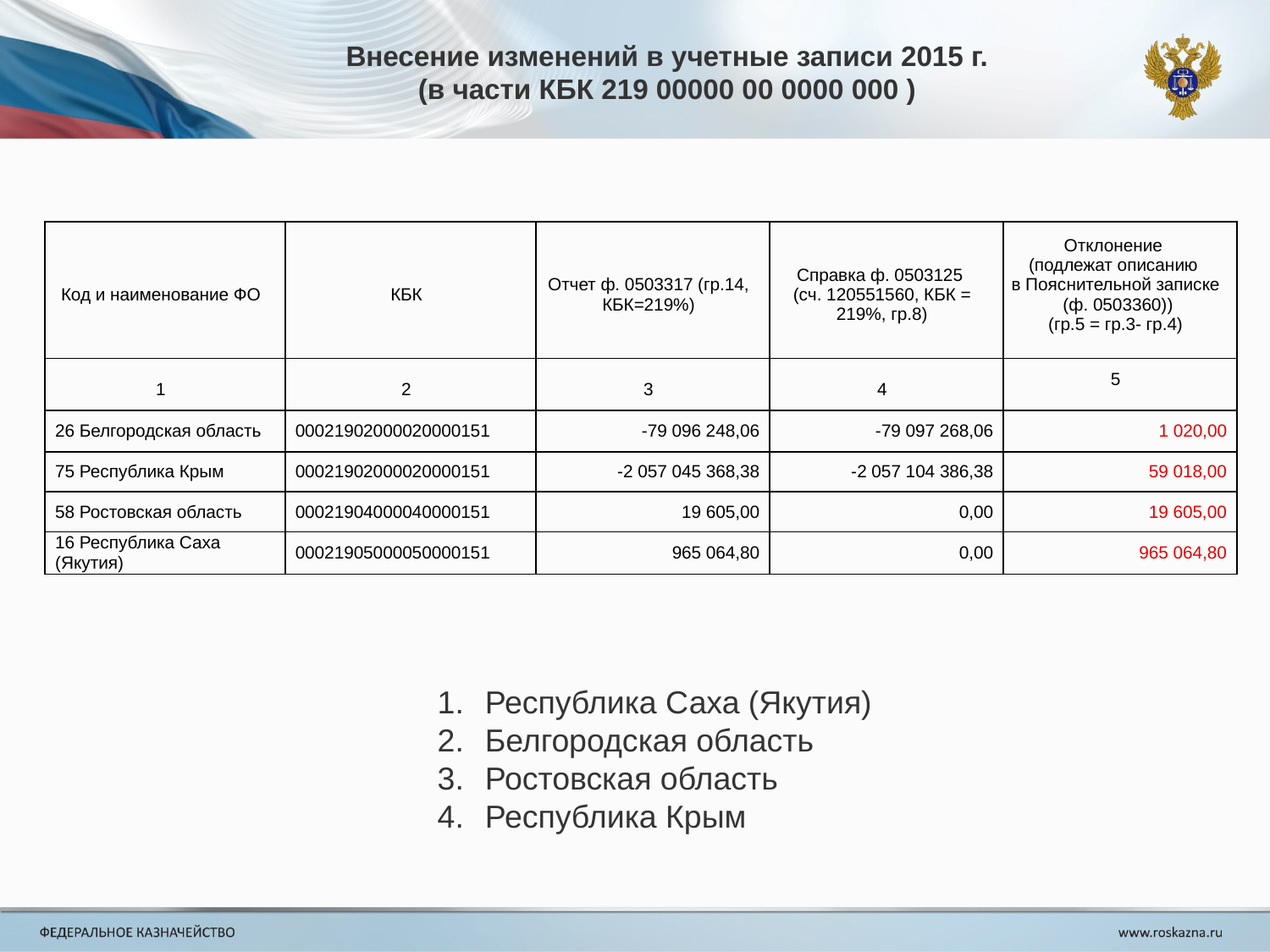

Внесение изменений в учетные записи 2015 г.
(в части КБК 219 00000 00 0000 000 )
| Код и наименование ФО | КБК | Отчет ф. 0503317 (гр.14, КБК=219%) | Справка ф. 0503125 (сч. 120551560, КБК = 219%, гр.8) | Отклонение (подлежат описанию в Пояснительной записке (ф. 0503360)) (гр.5 = гр.3- гр.4) |
| --- | --- | --- | --- | --- |
| 1 | 2 | 3 | 4 | 5 |
| 26 Белгородская область | 00021902000020000151 | -79 096 248,06 | -79 097 268,06 | 1 020,00 |
| 75 Республика Крым | 00021902000020000151 | -2 057 045 368,38 | -2 057 104 386,38 | 59 018,00 |
| 58 Ростовская область | 00021904000040000151 | 19 605,00 | 0,00 | 19 605,00 |
| 16 Республика Саха (Якутия) | 00021905000050000151 | 965 064,80 | 0,00 | 965 064,80 |
Республика Саха (Якутия)
Белгородская область
Ростовская область
Республика Крым